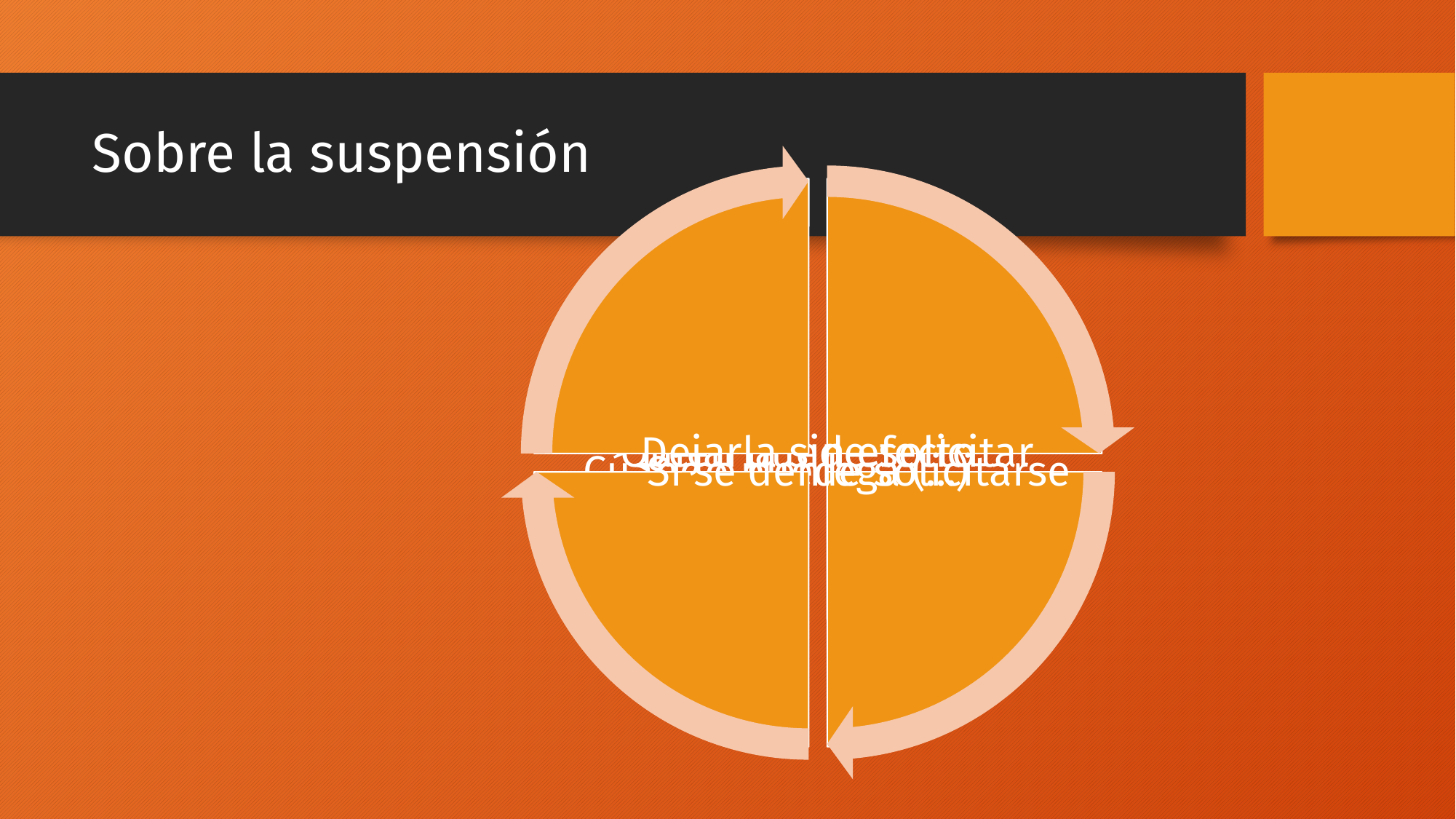

# Sobre la suspensión
Quién puede solicitar
Cúando puede solicitarse
Si se deniega (...)
Dejarla sin efecto